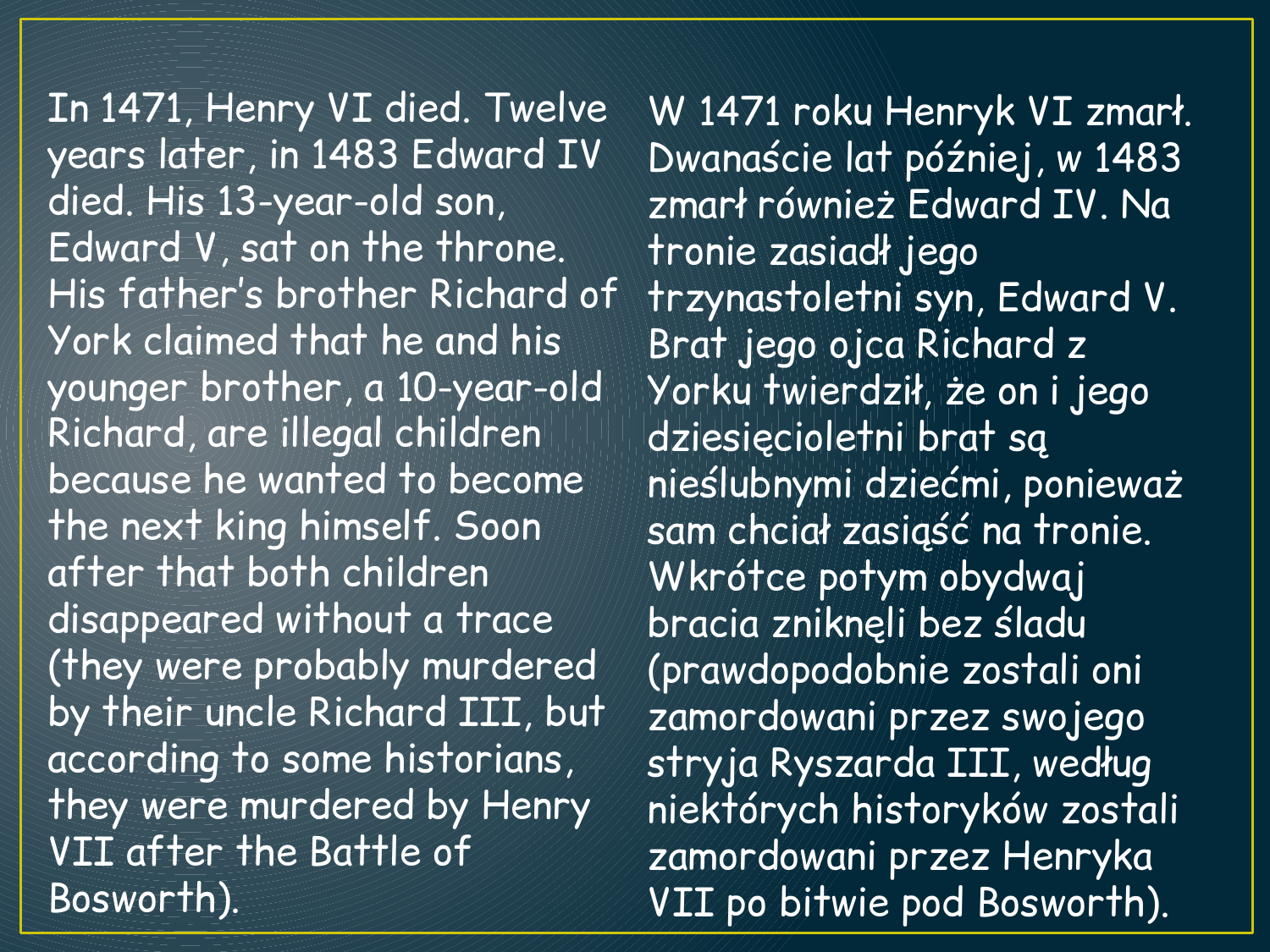

In 1471, Henry VI died. Twelve years later, in 1483 Edward IV died. His 13-year-old son, Edward V, sat on the throne. His father’s brother Richard of York claimed that he and his younger brother, a 10-year-old Richard, are illegal children because he wanted to become the next king himself. Soon after that both children disappeared without a trace (they were probably murdered by their uncle Richard III, but according to some historians, they were murdered by Henry VII after the Battle of Bosworth).
W 1471 roku Henryk VI zmarł. Dwanaście lat później, w 1483 zmarł również Edward IV. Na tronie zasiadł jego trzynastoletni syn, Edward V. Brat jego ojca Richard z Yorku twierdził, że on i jego dziesięcioletni brat są nieślubnymi dziećmi, ponieważ sam chciał zasiąść na tronie. Wkrótce potym obydwaj bracia zniknęli bez śladu (prawdopodobnie zostali oni zamordowani przez swojego stryja Ryszarda III, według niektórych historyków zostali zamordowani przez Henryka VII po bitwie pod Bosworth).